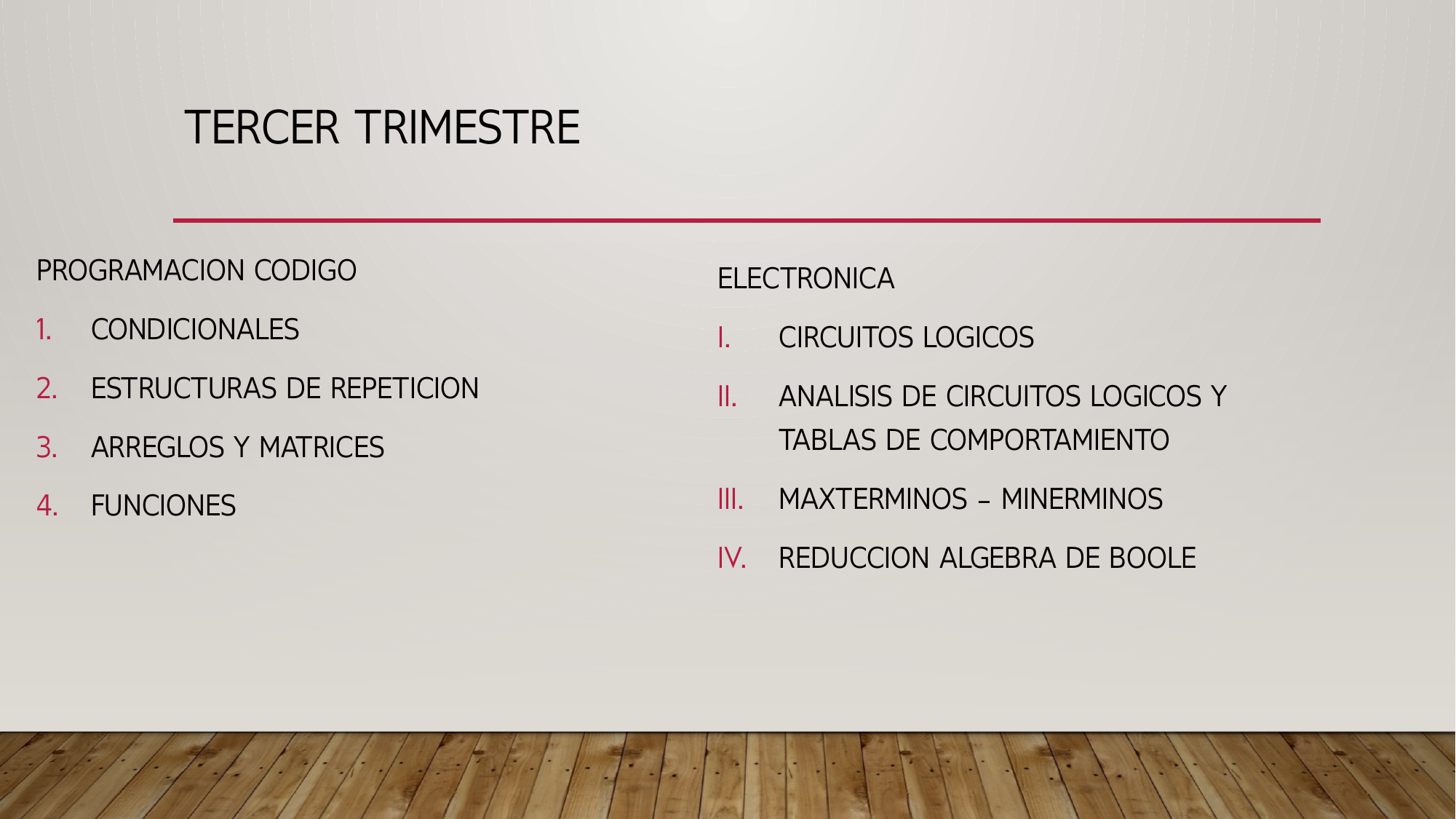

# TERCER TRIMESTRE
PROGRAMACION CODIGO
CONDICIONALES
ESTRUCTURAS DE REPETICION
ARREGLOS Y MATRICES
FUNCIONES
ELECTRONICA
CIRCUITOS LOGICOS
ANALISIS DE CIRCUITOS LOGICOS Y TABLAS DE COMPORTAMIENTO
MAXTERMINOS – MINERMINOS
REDUCCION ALGEBRA DE BOOLE